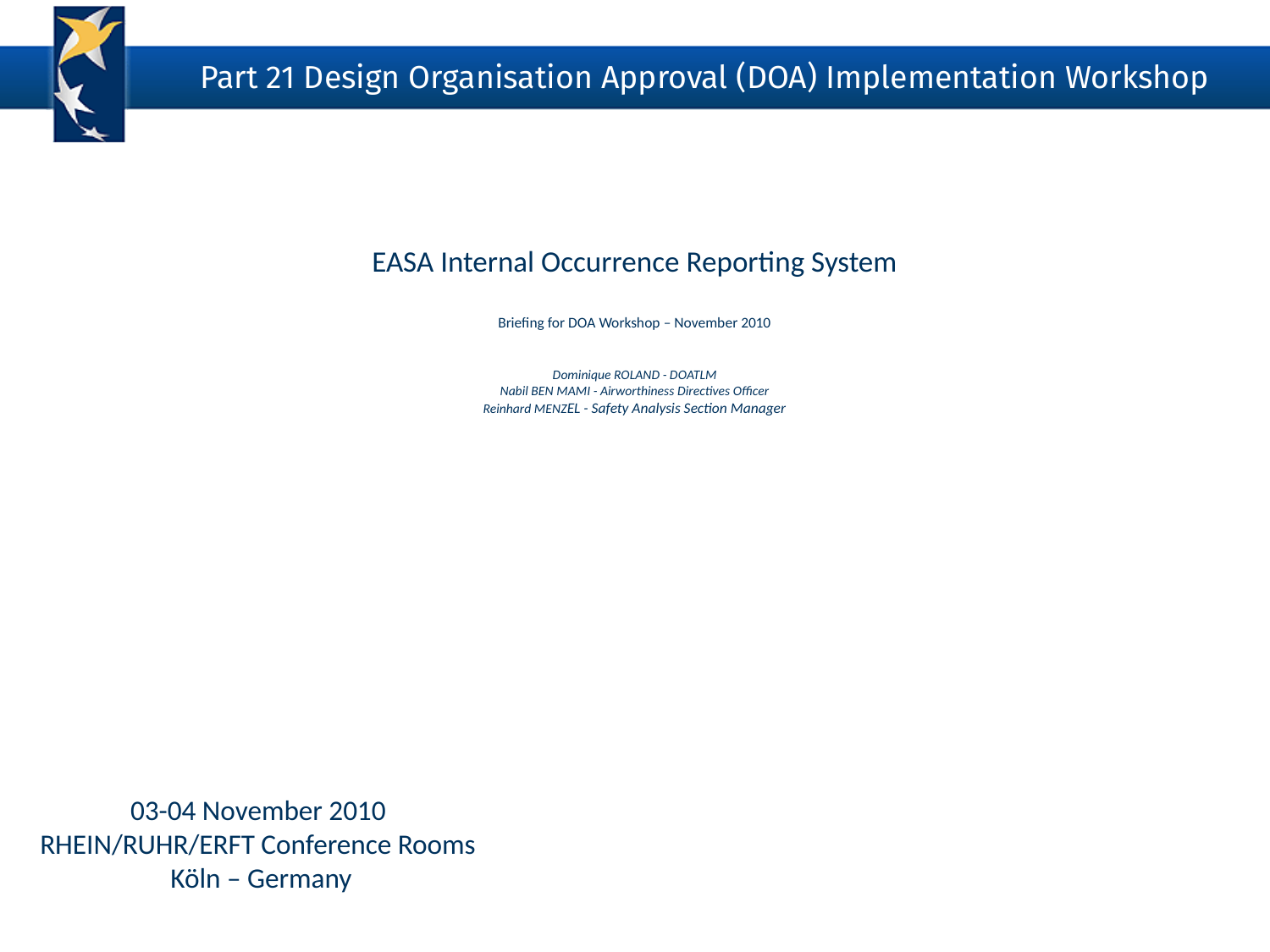

# EASA Internal Occurrence Reporting System Briefing for DOA Workshop – November 2010 Dominique ROLAND - DOATLM Nabil BEN MAMI - Airworthiness Directives Officer Reinhard MENZEL - Safety Analysis Section Manager
03-04 November 2010
RHEIN/RUHR/ERFT Conference Rooms
Köln – Germany